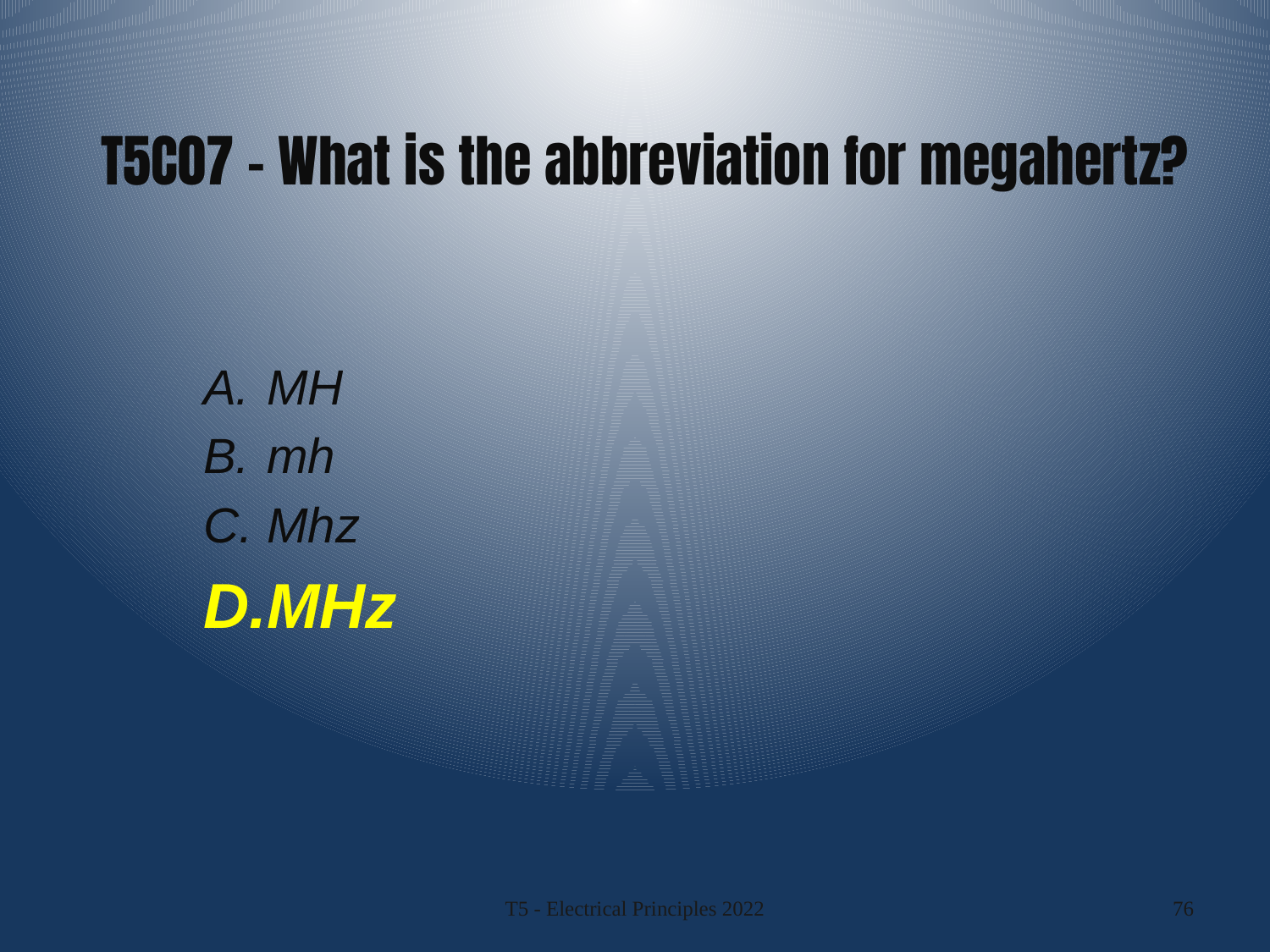

# T5C07 – What is the abbreviation for megahertz?
MH
mh
Mhz
MHz
T5 - Electrical Principles 2022
76